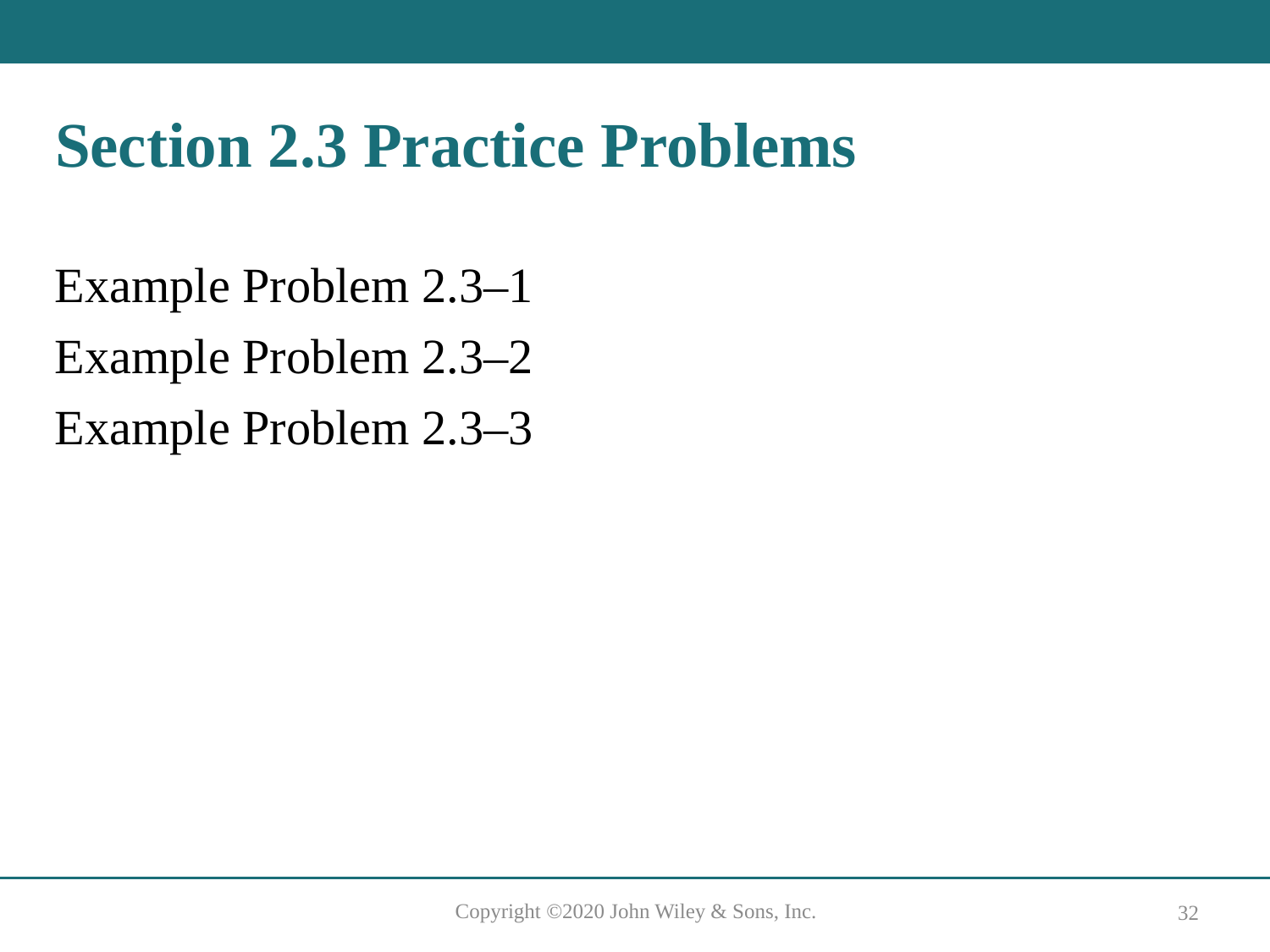

# Section 2.3 Practice Problems
Example Problem 2.3–1
Example Problem 2.3–2
Example Problem 2.3–3